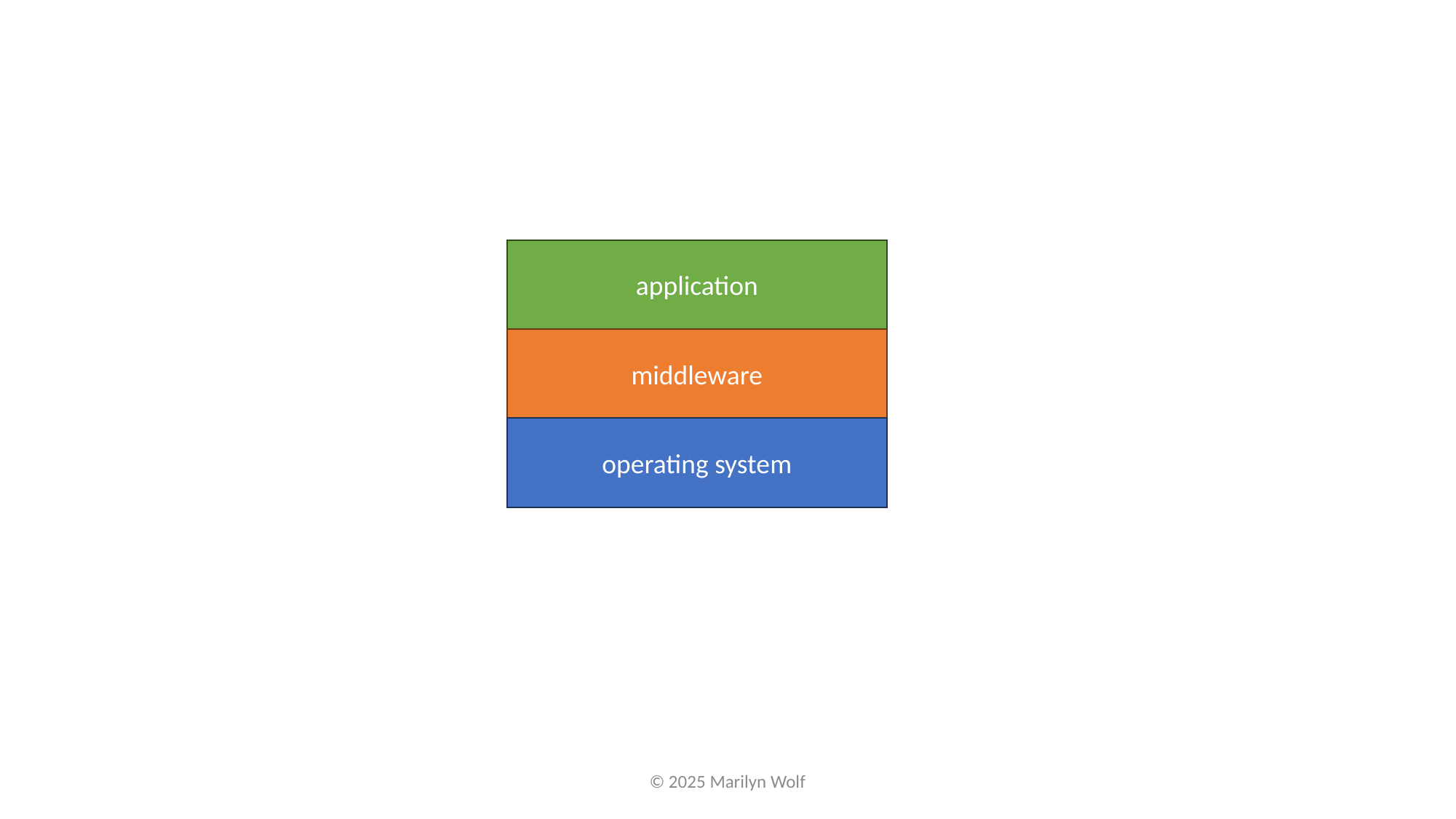

application
middleware
operating system
© 2025 Marilyn Wolf